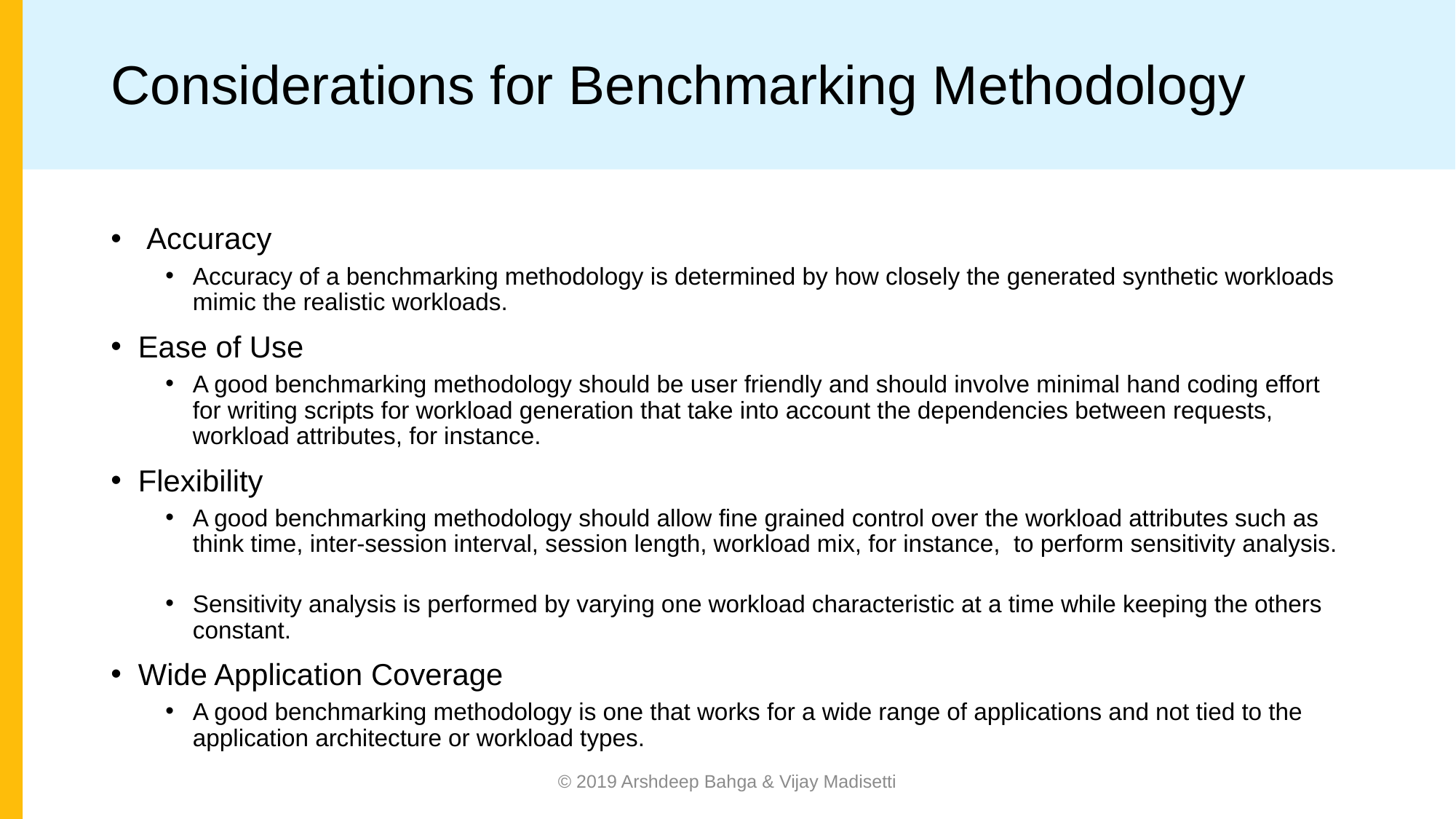

# Considerations for Benchmarking Methodology
 Accuracy
Accuracy of a benchmarking methodology is determined by how closely the generated synthetic workloads mimic the realistic workloads.
Ease of Use
A good benchmarking methodology should be user friendly and should involve minimal hand coding effort for writing scripts for workload generation that take into account the dependencies between requests, workload attributes, for instance.
Flexibility
A good benchmarking methodology should allow fine grained control over the workload attributes such as think time, inter-session interval, session length, workload mix, for instance,  to perform sensitivity analysis.
Sensitivity analysis is performed by varying one workload characteristic at a time while keeping the others constant.
Wide Application Coverage
A good benchmarking methodology is one that works for a wide range of applications and not tied to the application architecture or workload types.
© 2019 Arshdeep Bahga & Vijay Madisetti